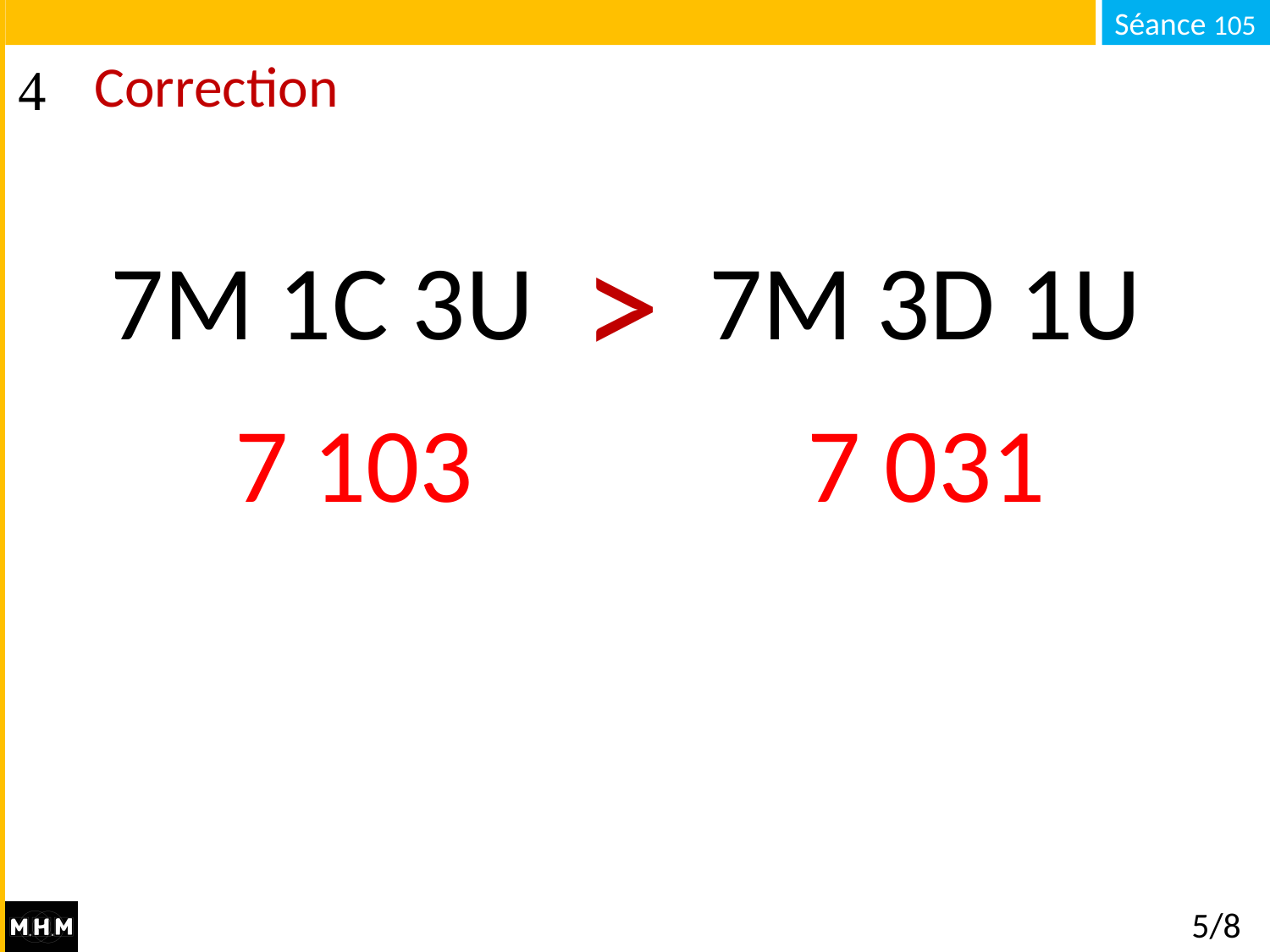

# Correction
>
7M 1C 3U . . . 7M 3D 1U
7 103              7 031
5/8